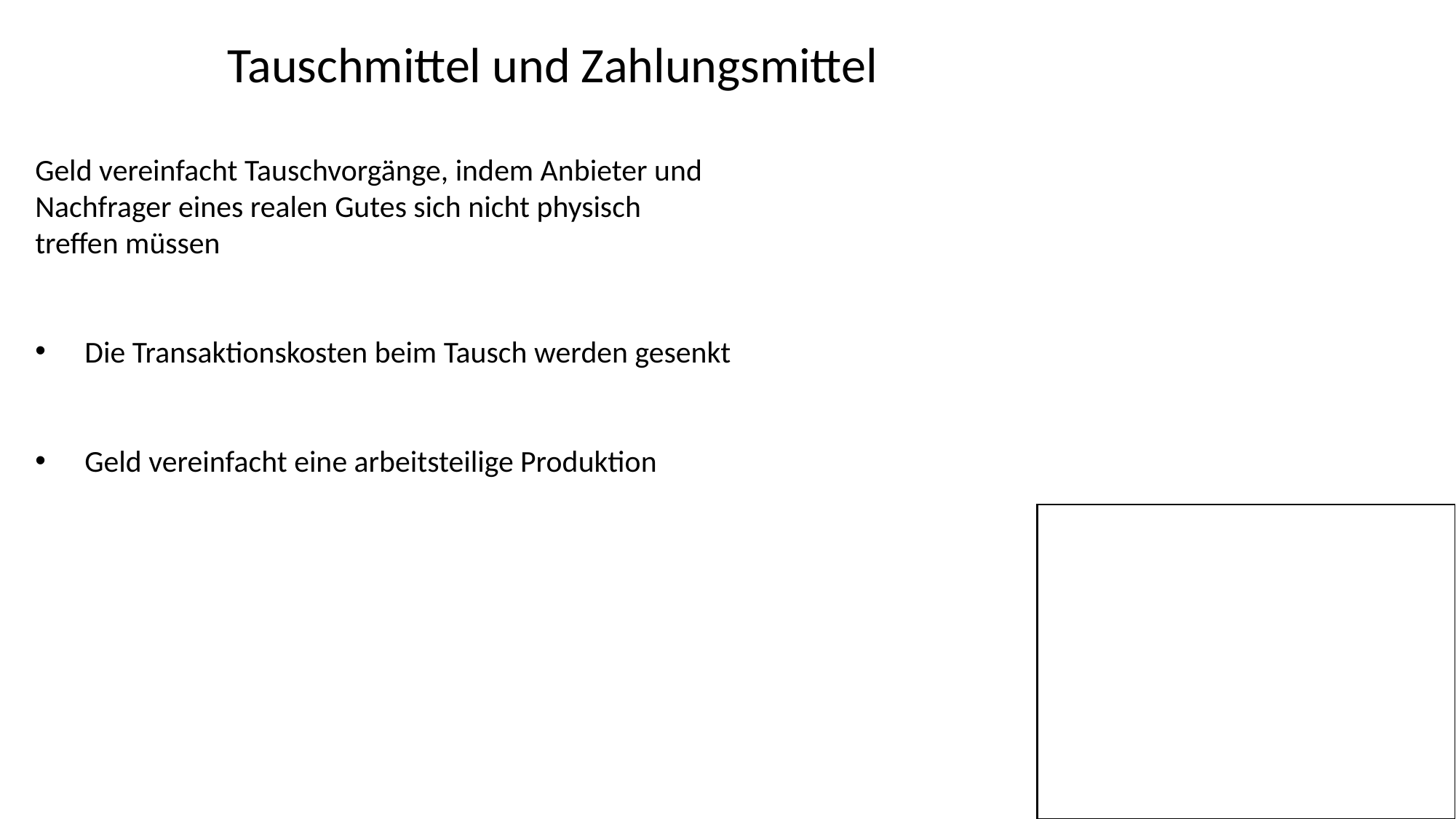

Tauschmittel und Zahlungsmittel

Geld vereinfacht Tauschvorgänge, indem Anbieter und
Nachfrager eines realen Gutes sich nicht physisch
treffen müssen

Die Transaktionskosten beim Tausch werden gesenkt

Geld vereinfacht eine arbeitsteilige Produktion